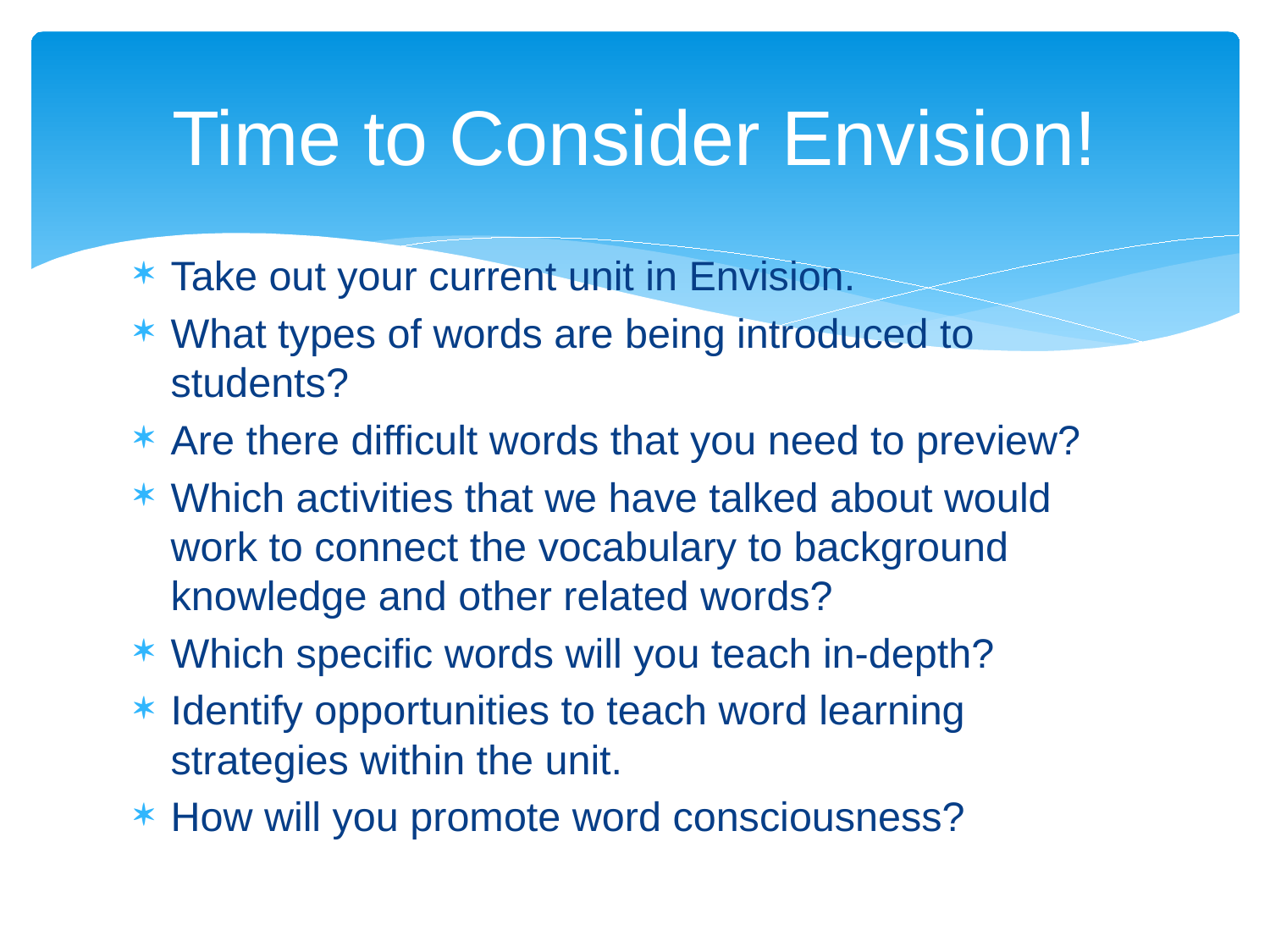

# Time to Consider Envision!
Take out your current unit in Envision.
What types of words are being introduced to students?
Are there difficult words that you need to preview?
Which activities that we have talked about would work to connect the vocabulary to background knowledge and other related words?
Which specific words will you teach in-depth?
Identify opportunities to teach word learning strategies within the unit.
How will you promote word consciousness?